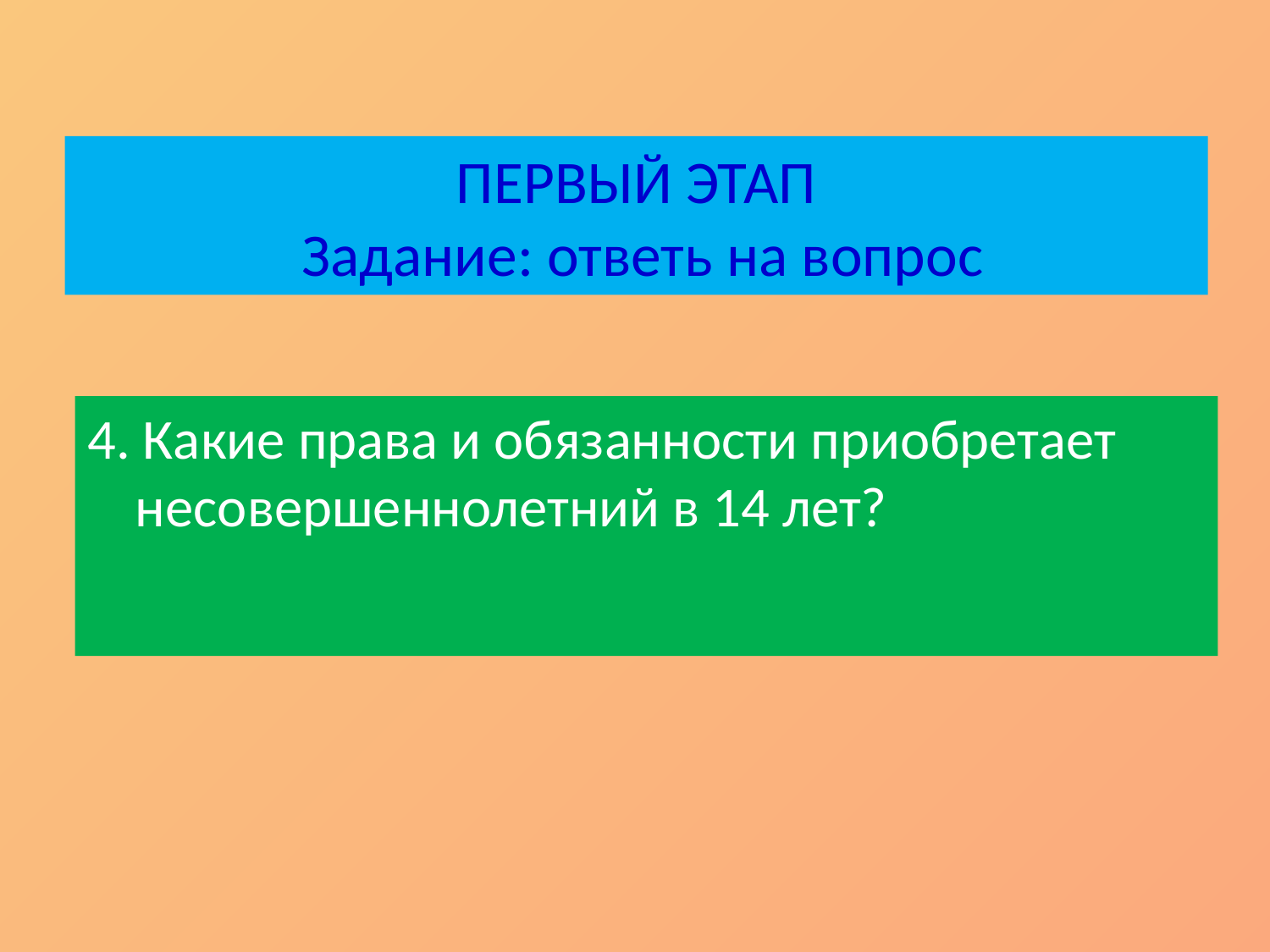

# ПЕРВЫЙ ЭТАП Задание: ответь на вопрос
4. Какие права и обязанности приобретает несовершеннолетний в 14 лет?